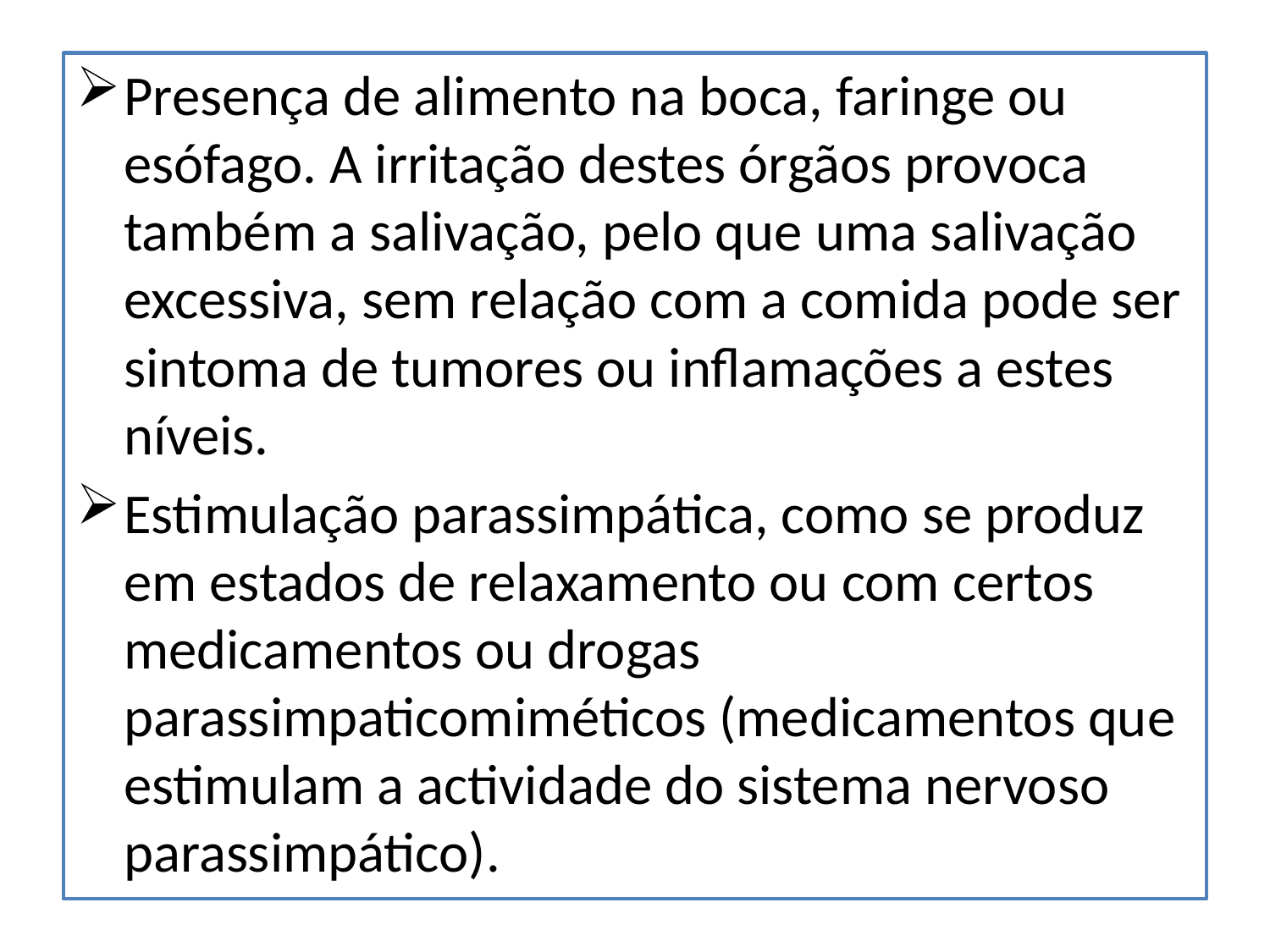

#
Presença de alimento na boca, faringe ou esófago. A irritação destes órgãos provoca também a salivação, pelo que uma salivação excessiva, sem relação com a comida pode ser sintoma de tumores ou inflamações a estes níveis.
Estimulação parassimpática, como se produz em estados de relaxamento ou com certos medicamentos ou drogas parassimpaticomiméticos (medicamentos que estimulam a actividade do sistema nervoso parassimpático).